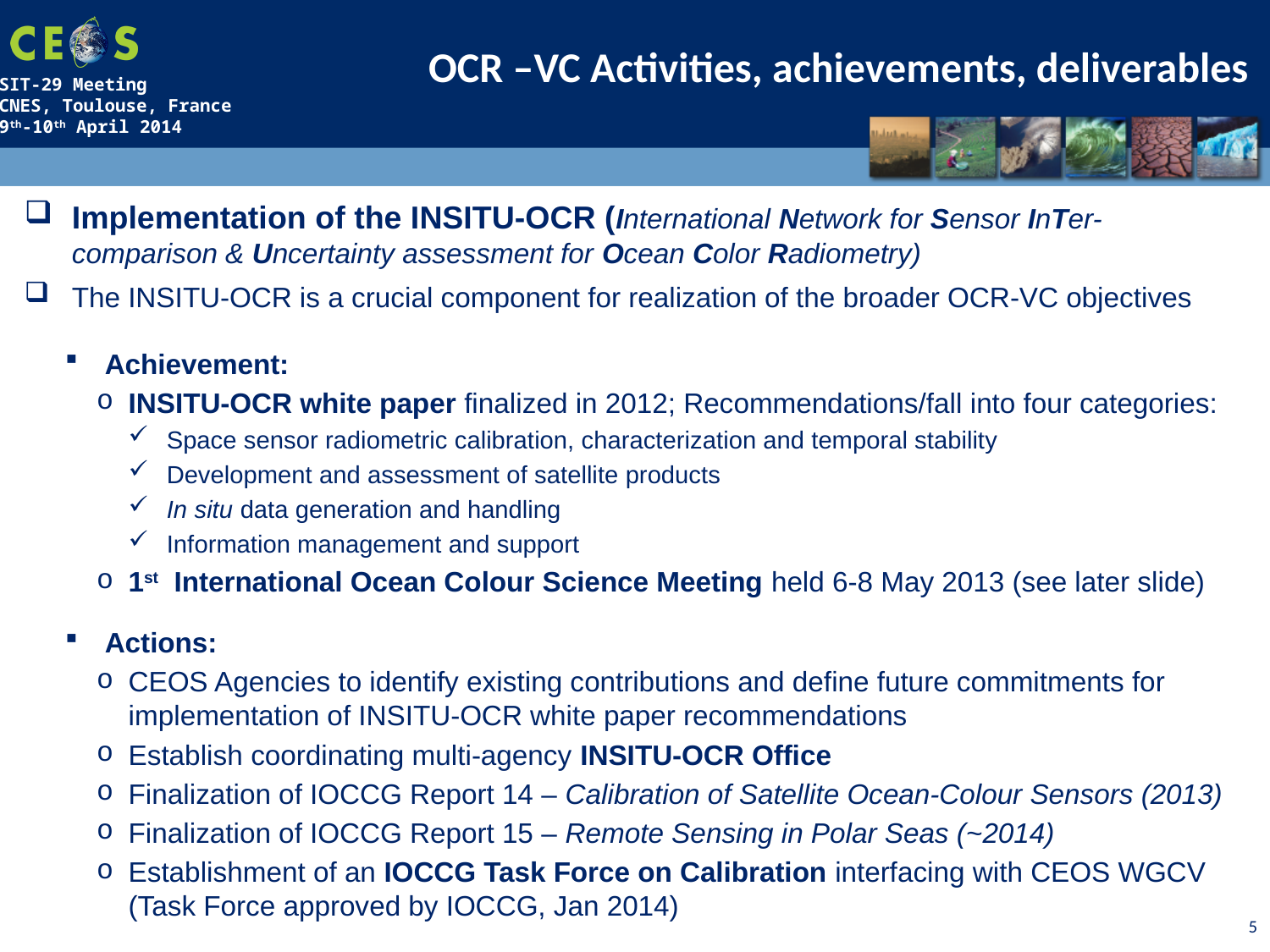

OCR –VC Activities, achievements, deliverables
Implementation of the INSITU-OCR (International Network for Sensor InTer-comparison & Uncertainty assessment for Ocean Color Radiometry)
The INSITU-OCR is a crucial component for realization of the broader OCR-VC objectives

Achievement:
INSITU-OCR white paper finalized in 2012; Recommendations/fall into four categories:
Space sensor radiometric calibration, characterization and temporal stability
Development and assessment of satellite products
In situ data generation and handling
Information management and support
1st  International Ocean Colour Science Meeting held 6-8 May 2013 (see later slide)

Actions:
CEOS Agencies to identify existing contributions and define future commitments for implementation of INSITU-OCR white paper recommendations
Establish coordinating multi-agency INSITU-OCR Office
Finalization of IOCCG Report 14 – Calibration of Satellite Ocean-Colour Sensors (2013)
Finalization of IOCCG Report 15 – Remote Sensing in Polar Seas (~2014)
Establishment of an IOCCG Task Force on Calibration interfacing with CEOS WGCV (Task Force approved by IOCCG, Jan 2014)

5